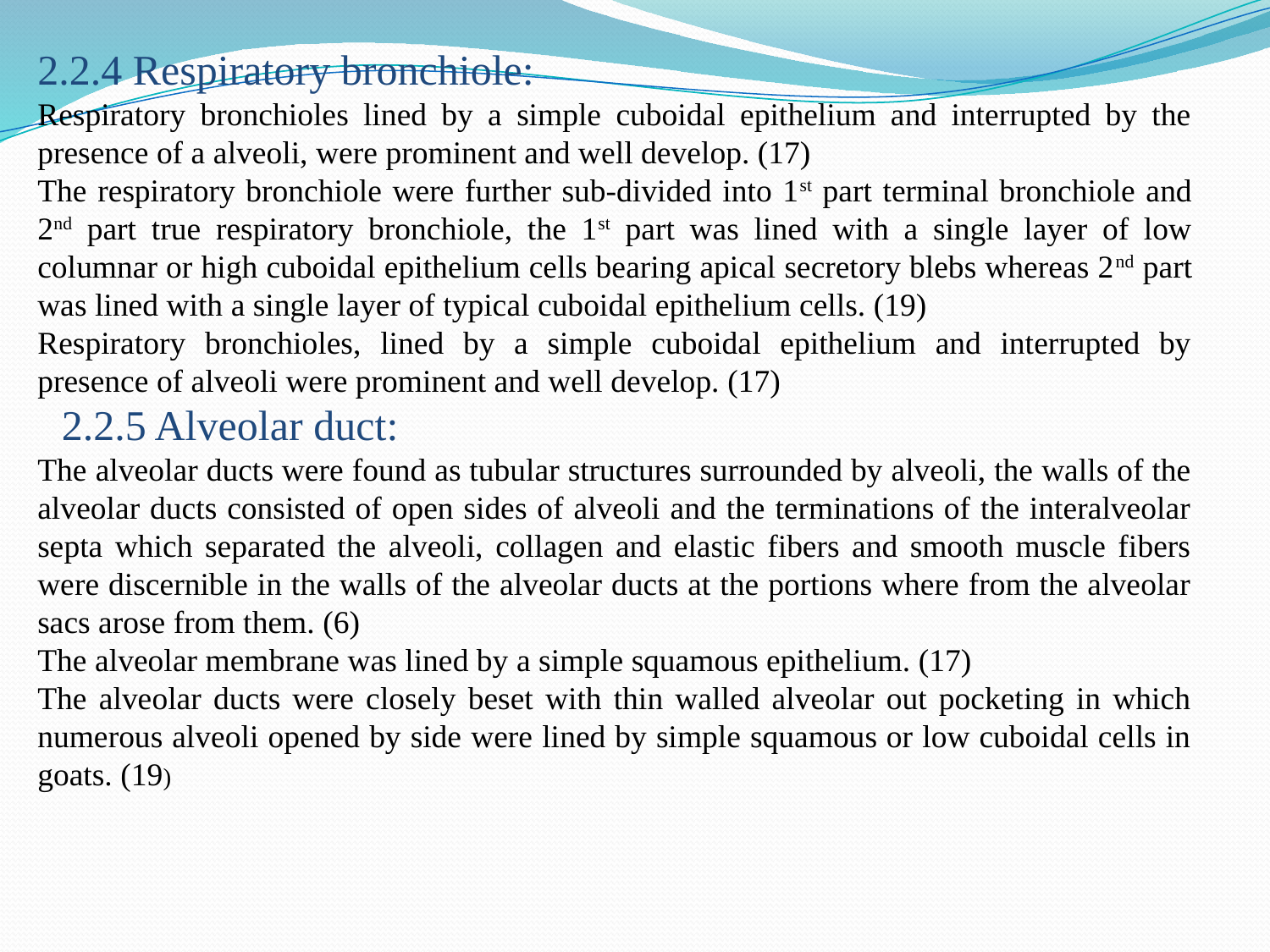

2.2.4 Respiratory bronchiole:
Respiratory bronchioles lined by a simple cuboidal epithelium and interrupted by the presence of a alveoli, were prominent and well develop. (17)
The respiratory bronchiole were further sub-divided into 1st part terminal bronchiole and 2nd part true respiratory bronchiole, the 1st part was lined with a single layer of low columnar or high cuboidal epithelium cells bearing apical secretory blebs whereas 2nd part was lined with a single layer of typical cuboidal epithelium cells. (19)
Respiratory bronchioles, lined by a simple cuboidal epithelium and interrupted by presence of alveoli were prominent and well develop. (17)
   2.2.5 Alveolar duct:
The alveolar ducts were found as tubular structures surrounded by alveoli, the walls of the alveolar ducts consisted of open sides of alveoli and the terminations of the interalveolar septa which separated the alveoli, collagen and elastic fibers and smooth muscle fibers were discernible in the walls of the alveolar ducts at the portions where from the alveolar sacs arose from them. (6)
The alveolar membrane was lined by a simple squamous epithelium. (17)
The alveolar ducts were closely beset with thin walled alveolar out pocketing in which numerous alveoli opened by side were lined by simple squamous or low cuboidal cells in goats. (19)